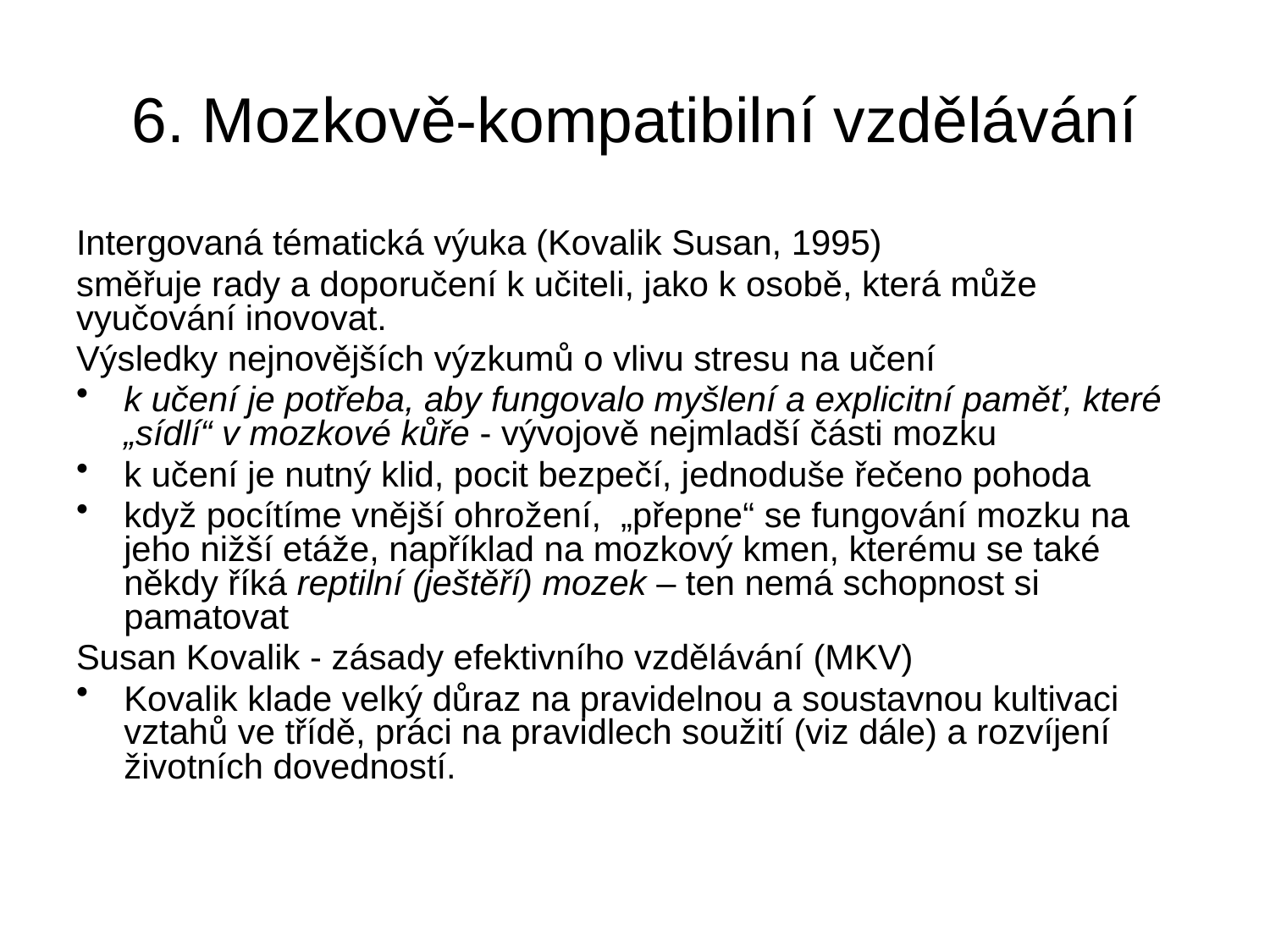

# 6. Mozkově-kompatibilní vzdělávání
Intergovaná tématická výuka (Kovalik Susan, 1995)
směřuje rady a doporučení k učiteli, jako k osobě, která může vyučování inovovat.
Výsledky nejnovějších výzkumů o vlivu stresu na učení
k učení je potřeba, aby fungovalo myšlení a explicitní paměť, které „sídlí“ v mozkové kůře - vývojově nejmladší části mozku
k učení je nutný klid, pocit bezpečí, jednoduše řečeno pohoda
když pocítíme vnější ohrožení,  „přepne“ se fungování mozku na jeho nižší etáže, například na mozkový kmen, kterému se také někdy říká reptilní (ještěří) mozek – ten nemá schopnost si pamatovat
Susan Kovalik - zásady efektivního vzdělávání (MKV)
Kovalik klade velký důraz na pravidelnou a soustavnou kultivaci vztahů ve třídě, práci na pravidlech soužití (viz dále) a rozvíjení životních dovedností.